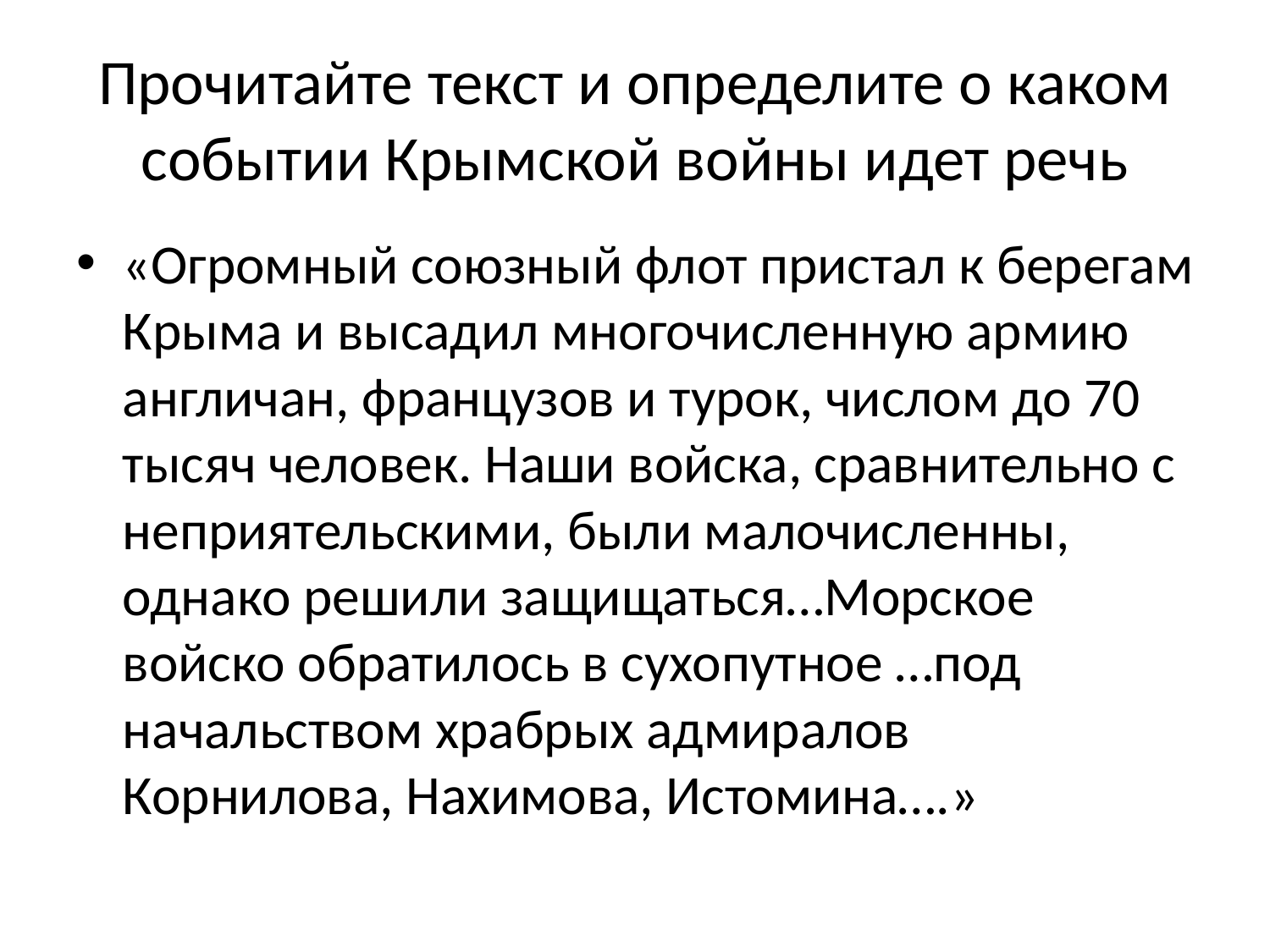

# Прочитайте текст и определите о каком событии Крымской войны идет речь
«Огромный союзный флот пристал к берегам Крыма и высадил многочисленную армию англичан, французов и турок, числом до 70 тысяч человек. Наши войска, сравнительно с неприятельскими, были малочисленны, однако решили защищаться…Морское войско обратилось в сухопутное …под начальством храбрых адмиралов Корнилова, Нахимова, Истомина….»